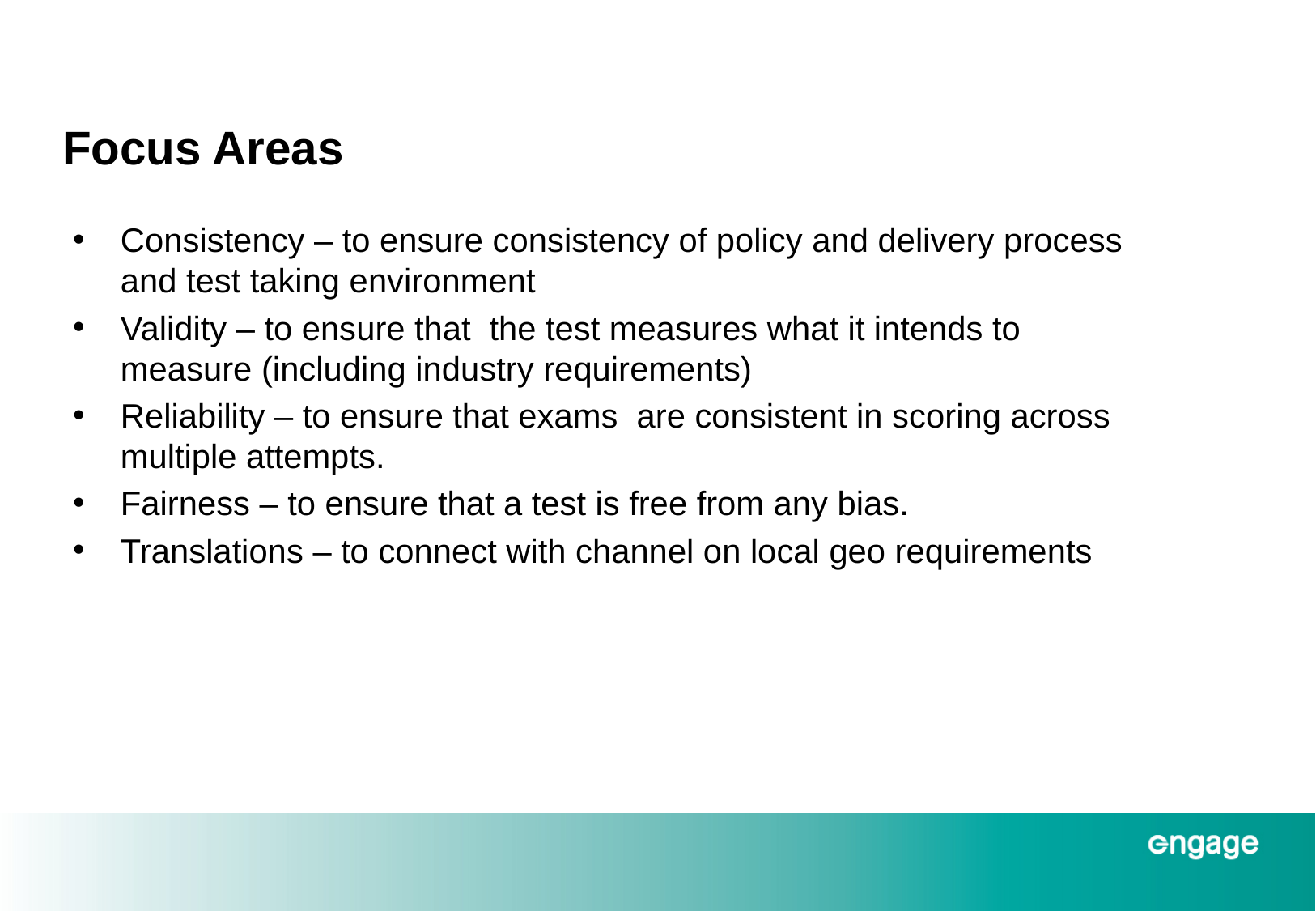

# Focus Areas
Consistency – to ensure consistency of policy and delivery process and test taking environment
Validity – to ensure that  the test measures what it intends to measure (including industry requirements)
Reliability – to ensure that exams  are consistent in scoring across multiple attempts.
Fairness – to ensure that a test is free from any bias.
Translations – to connect with channel on local geo requirements